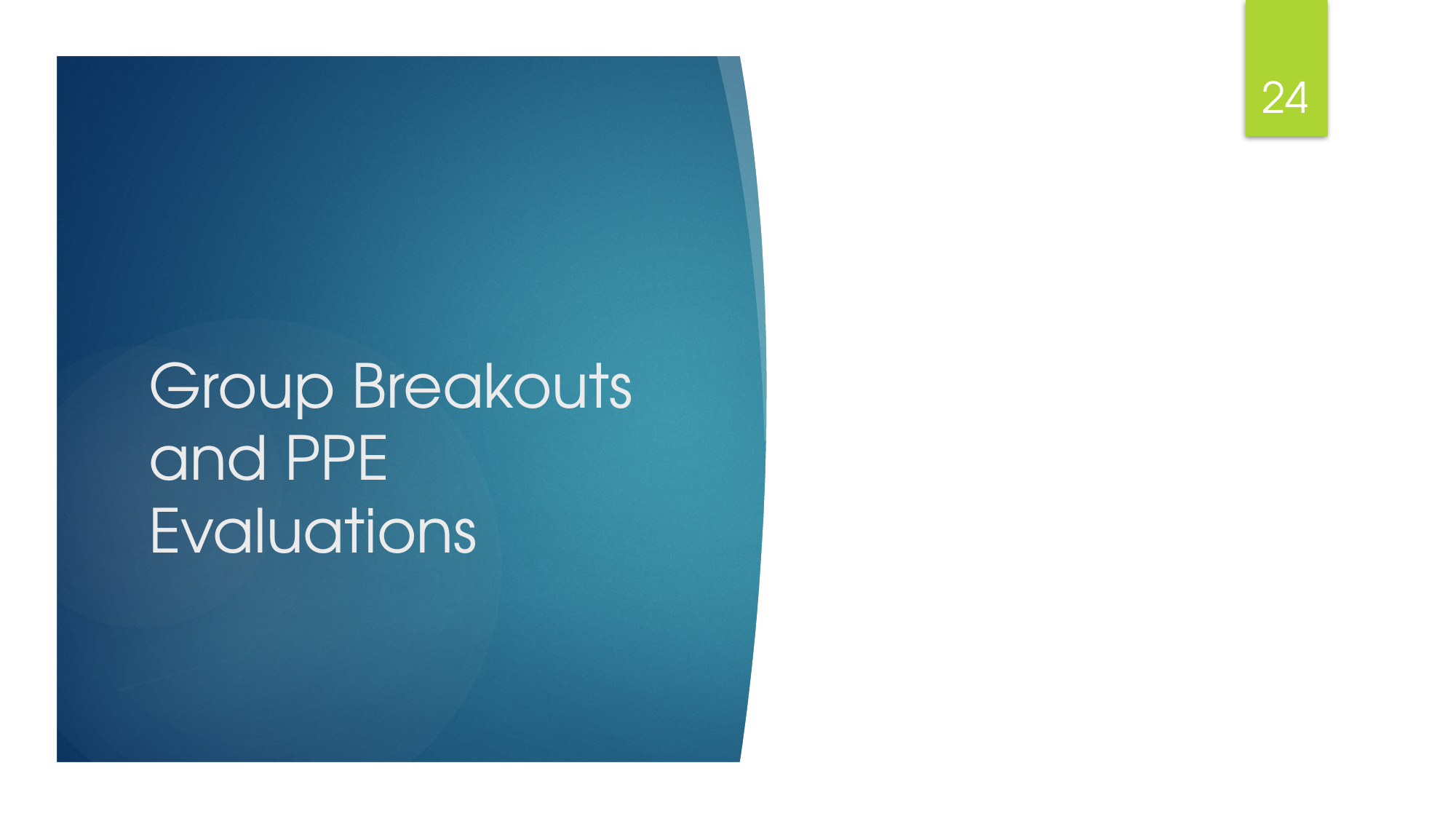

24

# Group Breakouts and PPE Evaluations